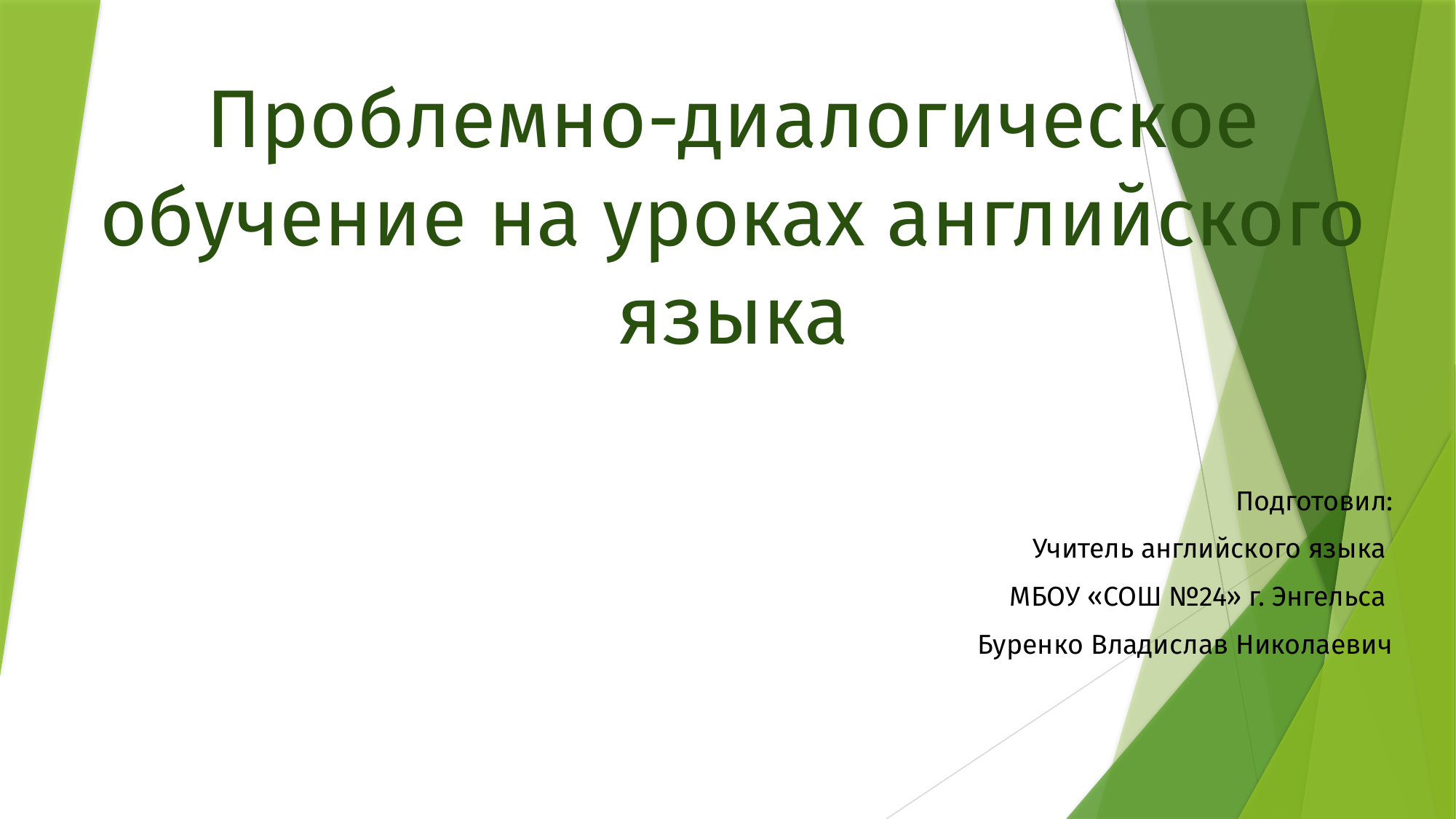

# Проблемно-диалогическое обучение на уроках английского языка
Подготовил:
Учитель английского языка
МБОУ «СОШ №24» г. Энгельса
Буренко Владислав Николаевич